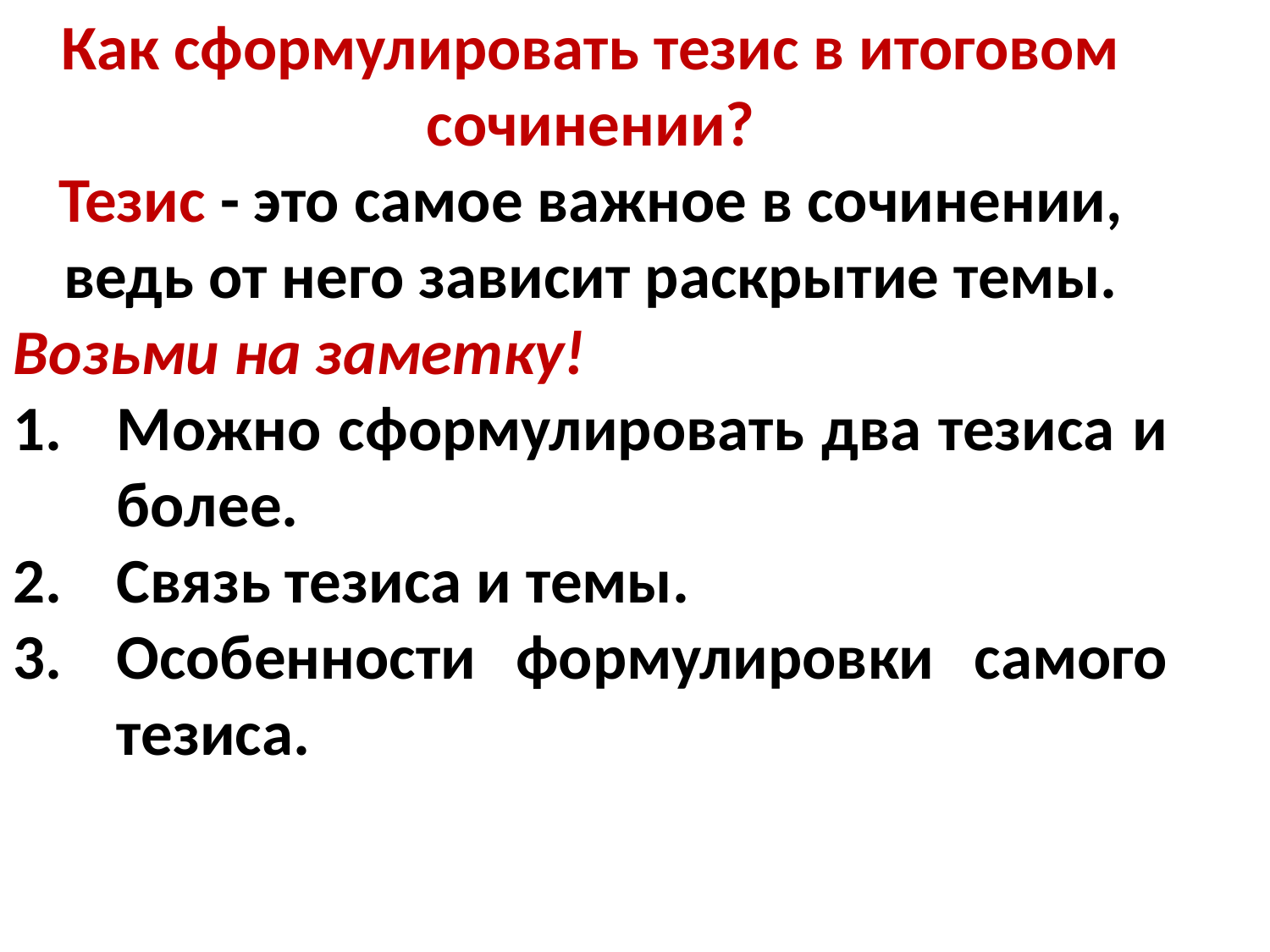

Как сформулировать тезис в итоговом сочинении?
Тезис - это самое важное в сочинении, ведь от него зависит раскрытие темы.
Возьми на заметку!
Можно сформулировать два тезиса и более.
Связь тезиса и темы.
Особенности формулировки самого тезиса.